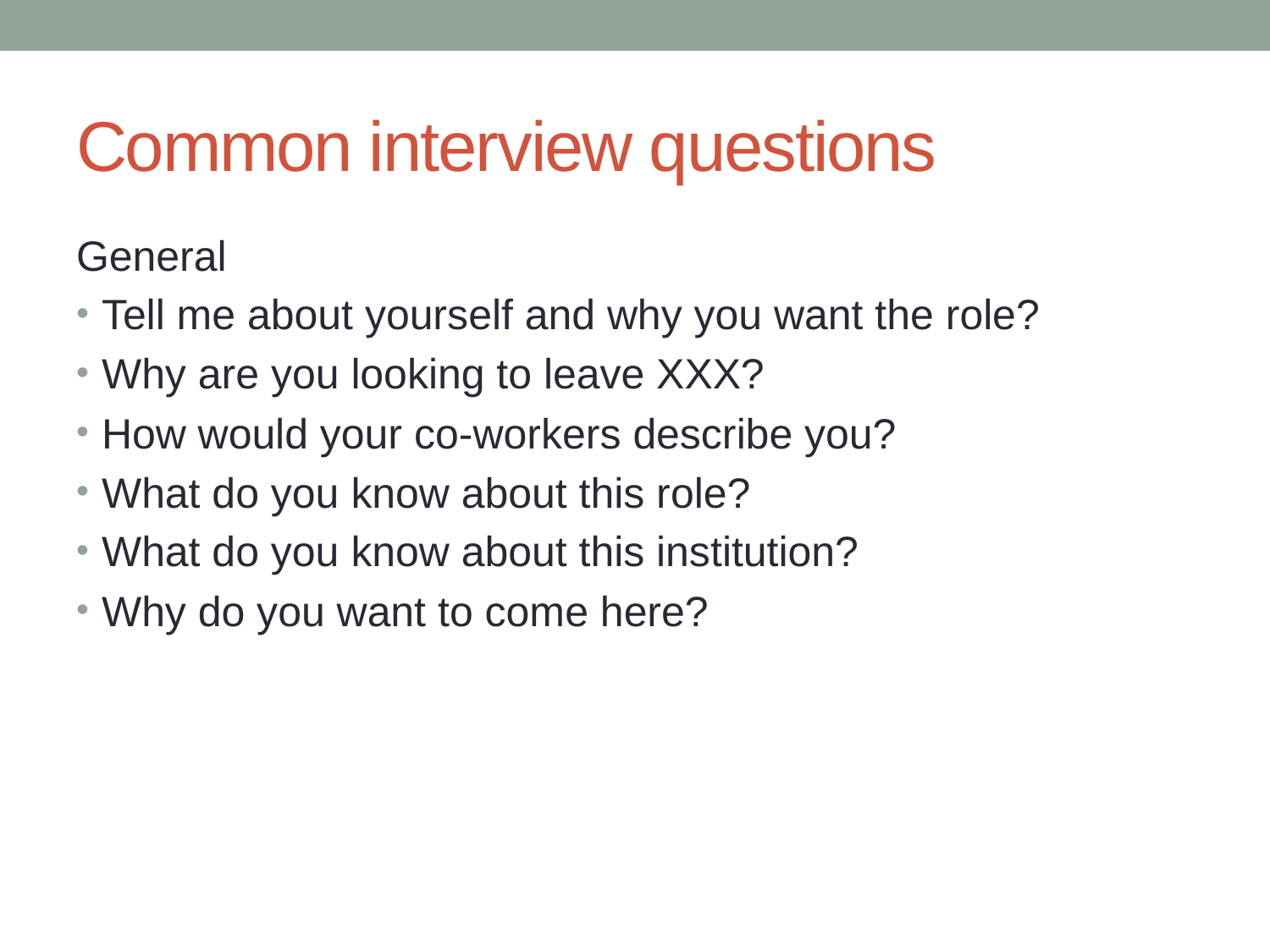

# Common interview questions
General
Tell me about yourself and why you want the role?
Why are you looking to leave XXX?
How would your co-workers describe you?
What do you know about this role?
What do you know about this institution?
Why do you want to come here?